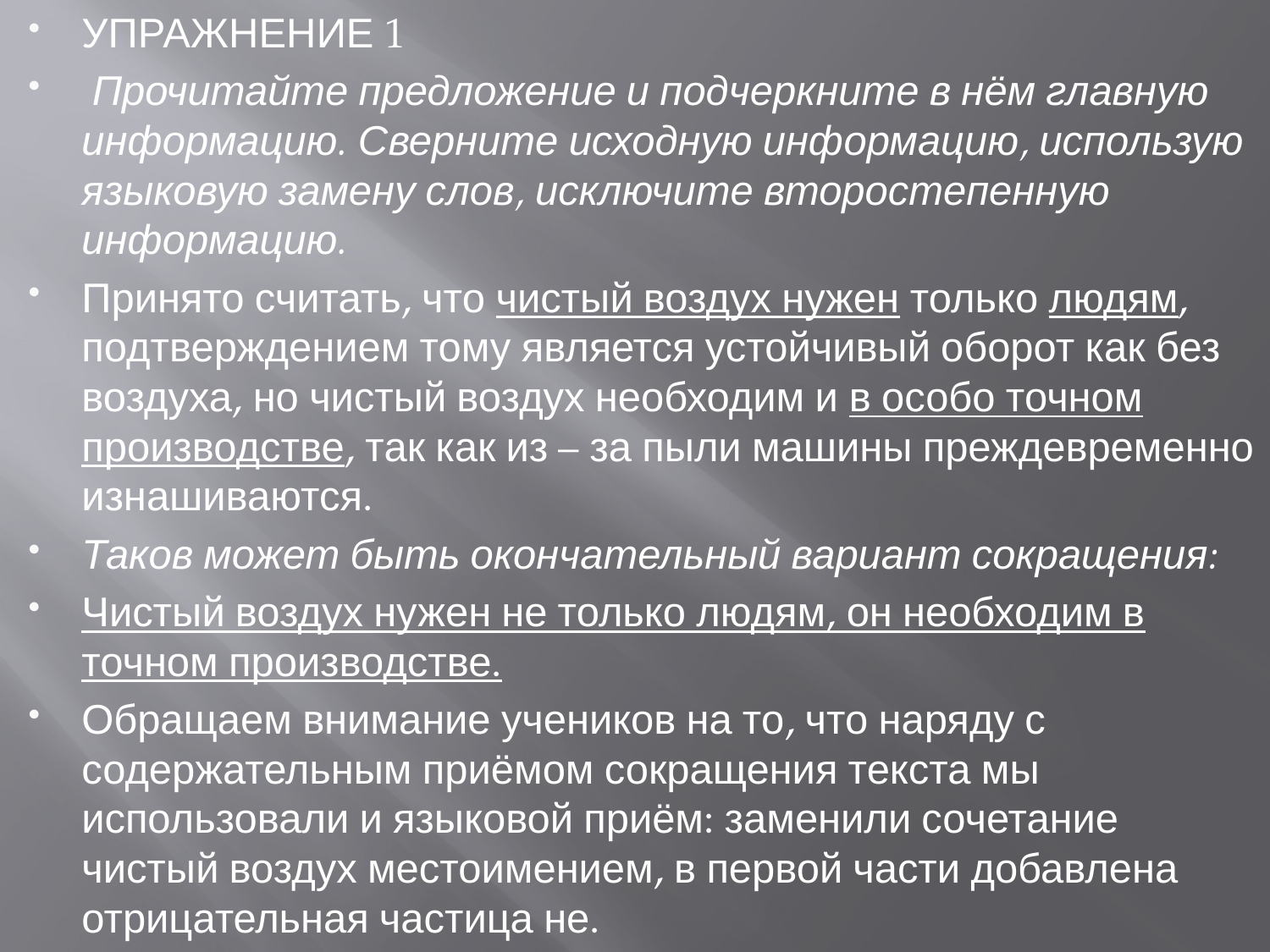

УПРАЖНЕНИЕ 1
 Прочитайте предложение и подчеркните в нём главную информацию. Сверните исходную информацию, использую языковую замену слов, исключите второстепенную информацию.
Принято считать, что чистый воздух нужен только людям, подтверждением тому является устойчивый оборот как без воздуха, но чистый воздух необходим и в особо точном производстве, так как из – за пыли машины преждевременно изнашиваются.
Таков может быть окончательный вариант сокращения:
Чистый воздух нужен не только людям, он необходим в точном производстве.
Обращаем внимание учеников на то, что наряду с содержательным приёмом сокращения текста мы использовали и языковой приём: заменили сочетание чистый воздух местоимением, в первой части добавлена отрицательная частица не.